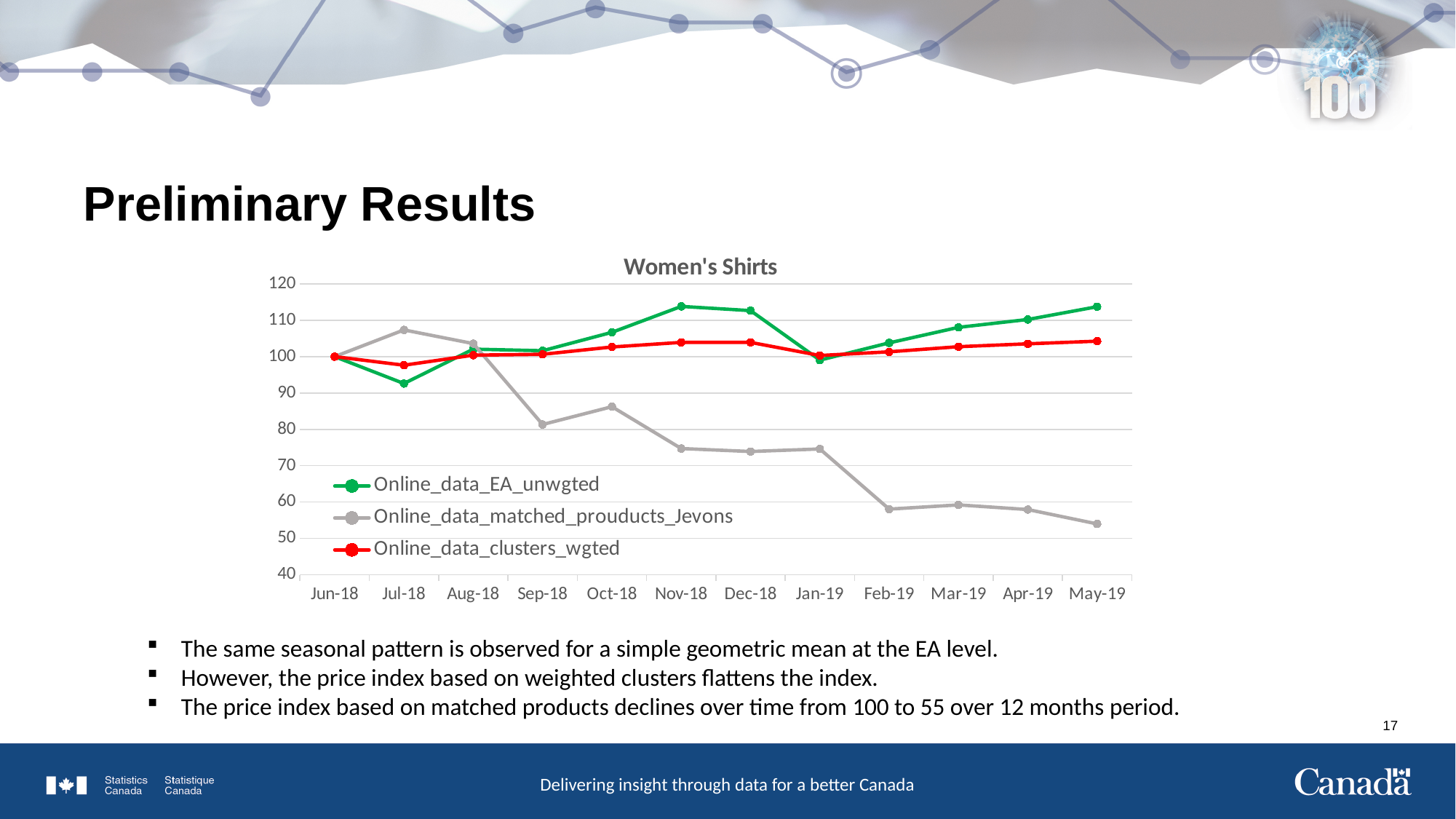

# Preliminary Results

### Chart: Women's Shirts

| Category | Online_data_EA_unwgted | Online_data_matched_prouducts_Jevons | Online_data_clusters_wgted |
|---|---|---|---|
| 43252 | 100.0 | 100.0 | 100.0 |
| 43282 | 92.59859260837861 | 107.34641665346531 | 97.6324674 |
| 43313 | 102.0610062357196 | 103.57955367635194 | 100.40243659999999 |
| 43344 | 101.62566108577613 | 81.33040358454757 | 100.639611 |
| 43374 | 106.6812761773172 | 86.22926961999808 | 102.65417269999999 |
| 43405 | 113.81042943104987 | 74.71059692860737 | 103.91237149999999 |
| 43435 | 112.65627983376443 | 73.89090470634449 | 103.91433839999999 |
| 43466 | 99.0451827083828 | 74.59245528763739 | 100.30710140000001 |
| 43497 | 103.78468986129805 | 58.05079771443986 | 101.3298791 |
| 43525 | 108.0566033294488 | 59.206419911529245 | 102.7297911 |
| 43556 | 110.21685868960758 | 57.92641491094135 | 103.51947990000001 |
| 43586 | 113.73303562592913 | 53.97689095902336 | 104.24463479999999 |
The same seasonal pattern is observed for a simple geometric mean at the EA level.
However, the price index based on weighted clusters flattens the index.
The price index based on matched products declines over time from 100 to 55 over 12 months period.
17